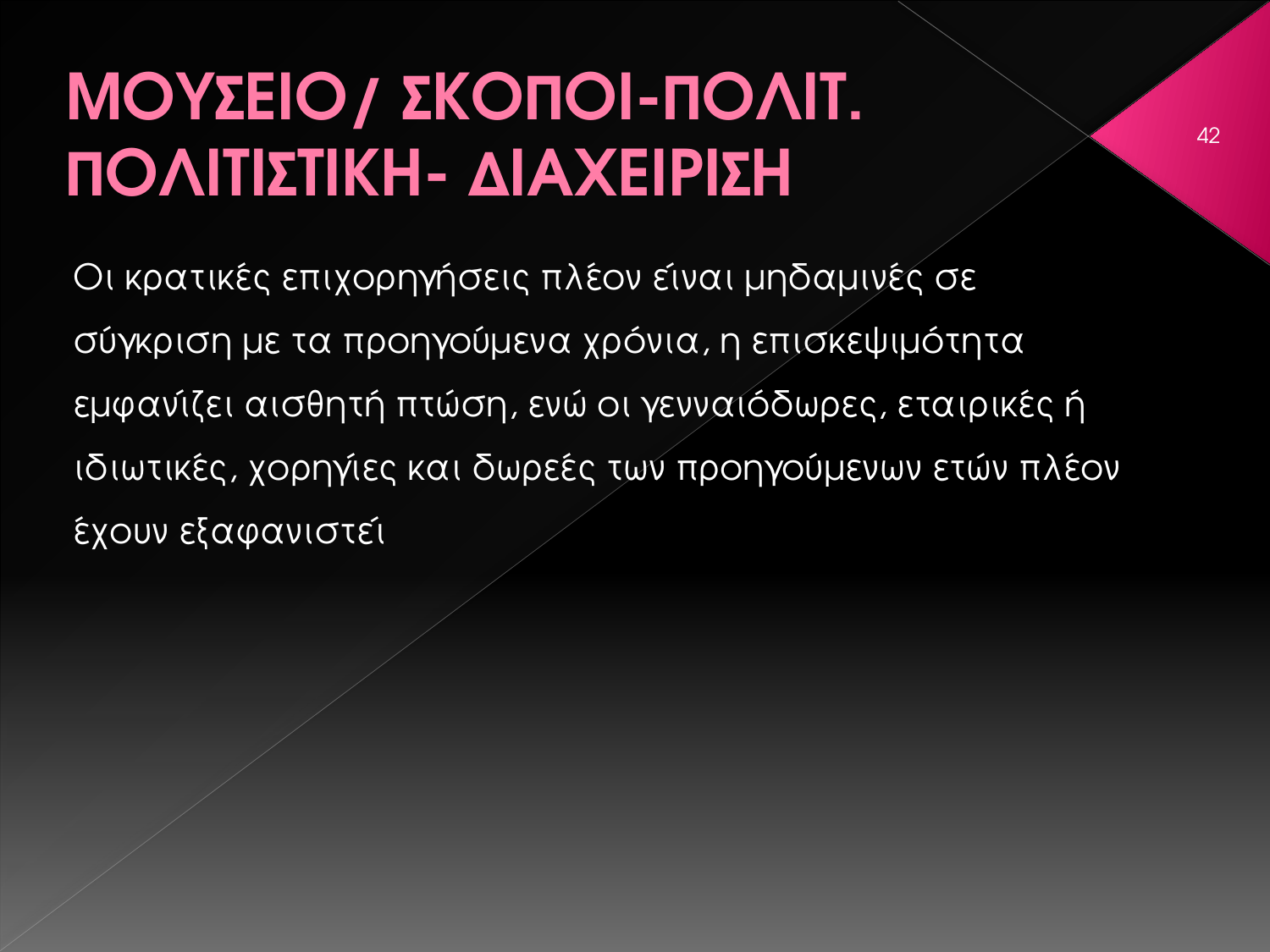

# ΜΟΥΣΕΙΟ/ ΣΚΟΠΟΙ-ΠΟΛΙΤ. ΠΟΛΙΤΙΣΤΙΚΗ- ΔΙΑΧΕΙΡΙΣΗ
42
Οι κρατικές επιχορηγήσεις πλέον είναι μηδαμινές σε σύγκριση με τα προηγούμενα χρόνια, η επισκεψιμότητα εμφανίζει αισθητή πτώση, ενώ οι γενναιόδωρες, εταιρικές ή ιδιωτικές, χορηγίες και δωρεές των προηγούμενων ετών πλέον έχουν εξαφανιστεί